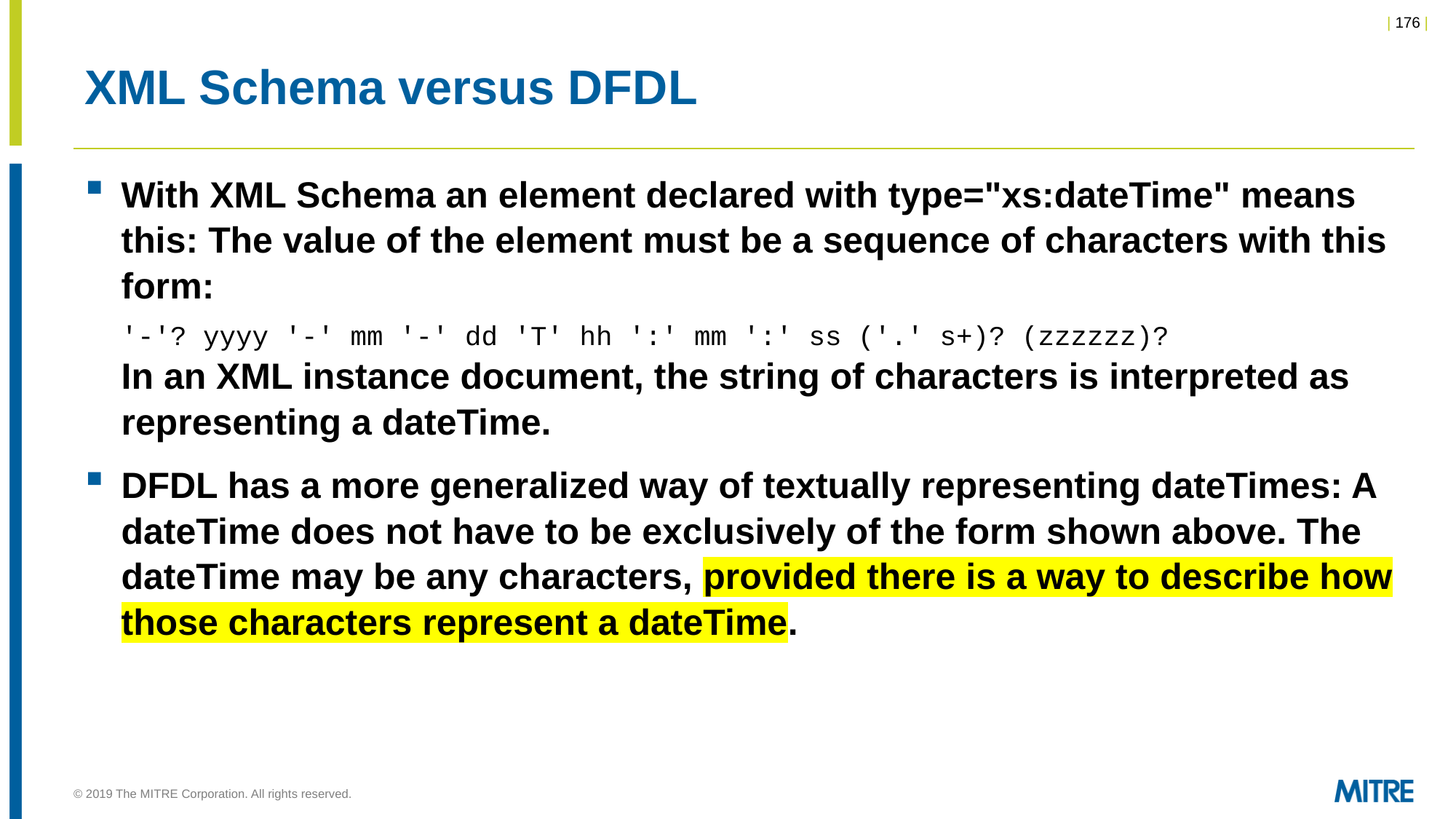

# XML Schema versus DFDL
With XML Schema an element declared with type="xs:dateTime" means this: The value of the element must be a sequence of characters with this form:
'-'? yyyy '-' mm '-' dd 'T' hh ':' mm ':' ss ('.' s+)? (zzzzzz)?
In an XML instance document, the string of characters is interpreted as representing a dateTime.
DFDL has a more generalized way of textually representing dateTimes: A dateTime does not have to be exclusively of the form shown above. The dateTime may be any characters, provided there is a way to describe how those characters represent a dateTime.

© 2019 The MITRE Corporation. All rights reserved.